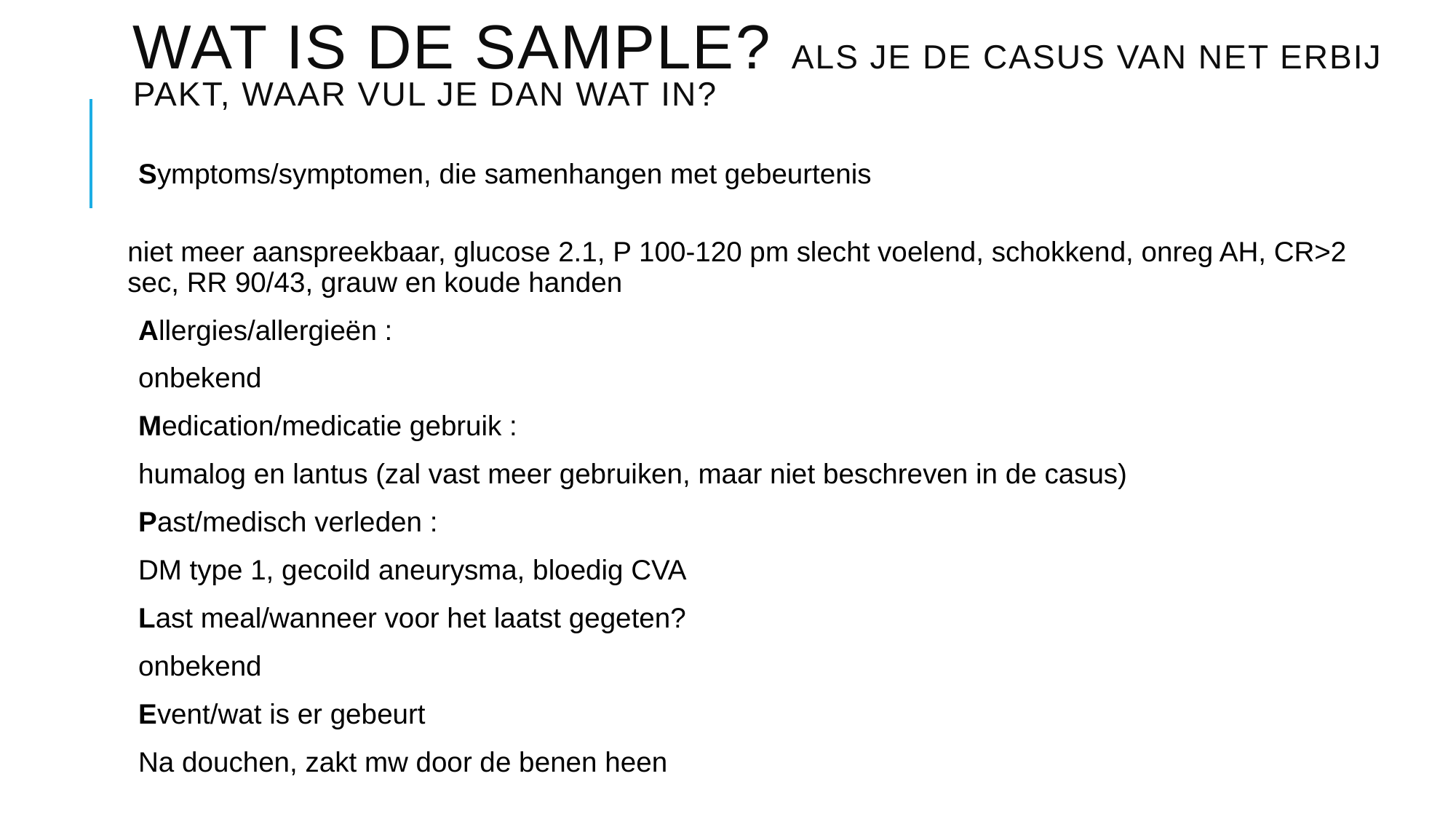

# Wat is de SAMPLE? Als je de casus van net erbij pakt, waar vul je dan wat in?
Symptoms/symptomen, die samenhangen met gebeurtenis
niet meer aanspreekbaar, glucose 2.1, P 100-120 pm slecht voelend, schokkend, onreg AH, CR>2 sec, RR 90/43, grauw en koude handen
Allergies/allergieën :
onbekend
Medication/medicatie gebruik :
humalog en lantus (zal vast meer gebruiken, maar niet beschreven in de casus)
Past/medisch verleden :
DM type 1, gecoild aneurysma, bloedig CVA
Last meal/wanneer voor het laatst gegeten?
onbekend
Event/wat is er gebeurt
Na douchen, zakt mw door de benen heen